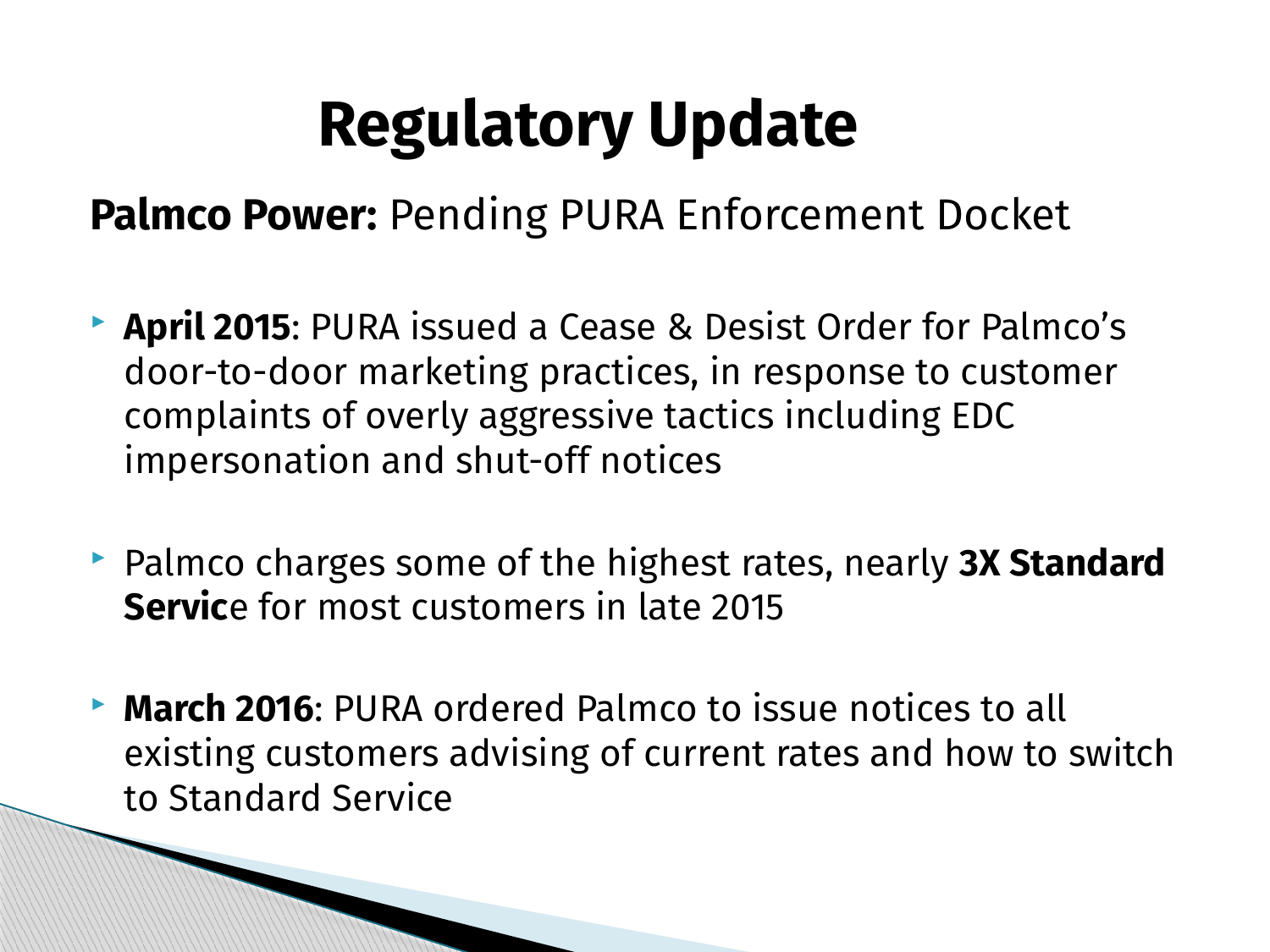

# Regulatory Update
Palmco Power: Pending PURA Enforcement Docket

April 2015: PURA issued a Cease & Desist Order for Palmco’s door-to-door marketing practices, in response to customer complaints of overly aggressive tactics including EDC impersonation and shut-off notices

Palmco charges some of the highest rates, nearly 3X Standard Service for most customers in late 2015

March 2016: PURA ordered Palmco to issue notices to all existing customers advising of current rates and how to switch to Standard Service